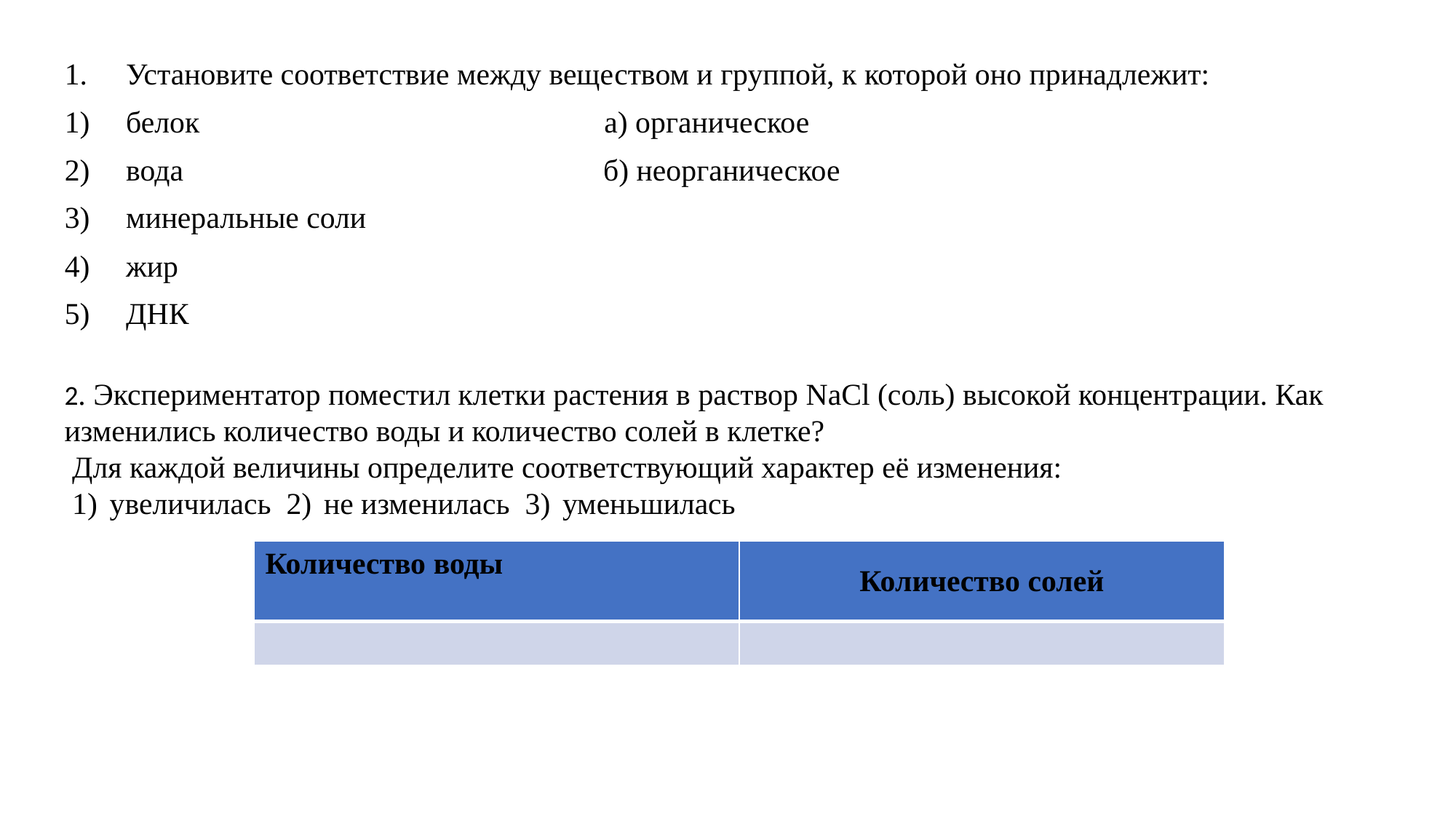

Установите соответствие между веществом и группой, к которой оно принадлежит:
белок                                                     а) органическое
вода                                                       б) неорганическое
минеральные соли
жир
ДНК
2. Экспериментатор поместил клетки растения в раствор NaCl (соль) высокой концентрации. Как изменились количество воды и количество солей в клетке?
 Для каждой величины определите соответствующий характер её изменения:
 1)  увеличилась  2)  не изменилась  3)  уменьшилась
| Количество воды | Количество солей |
| --- | --- |
|  |  |
|  |
| --- |
|  |